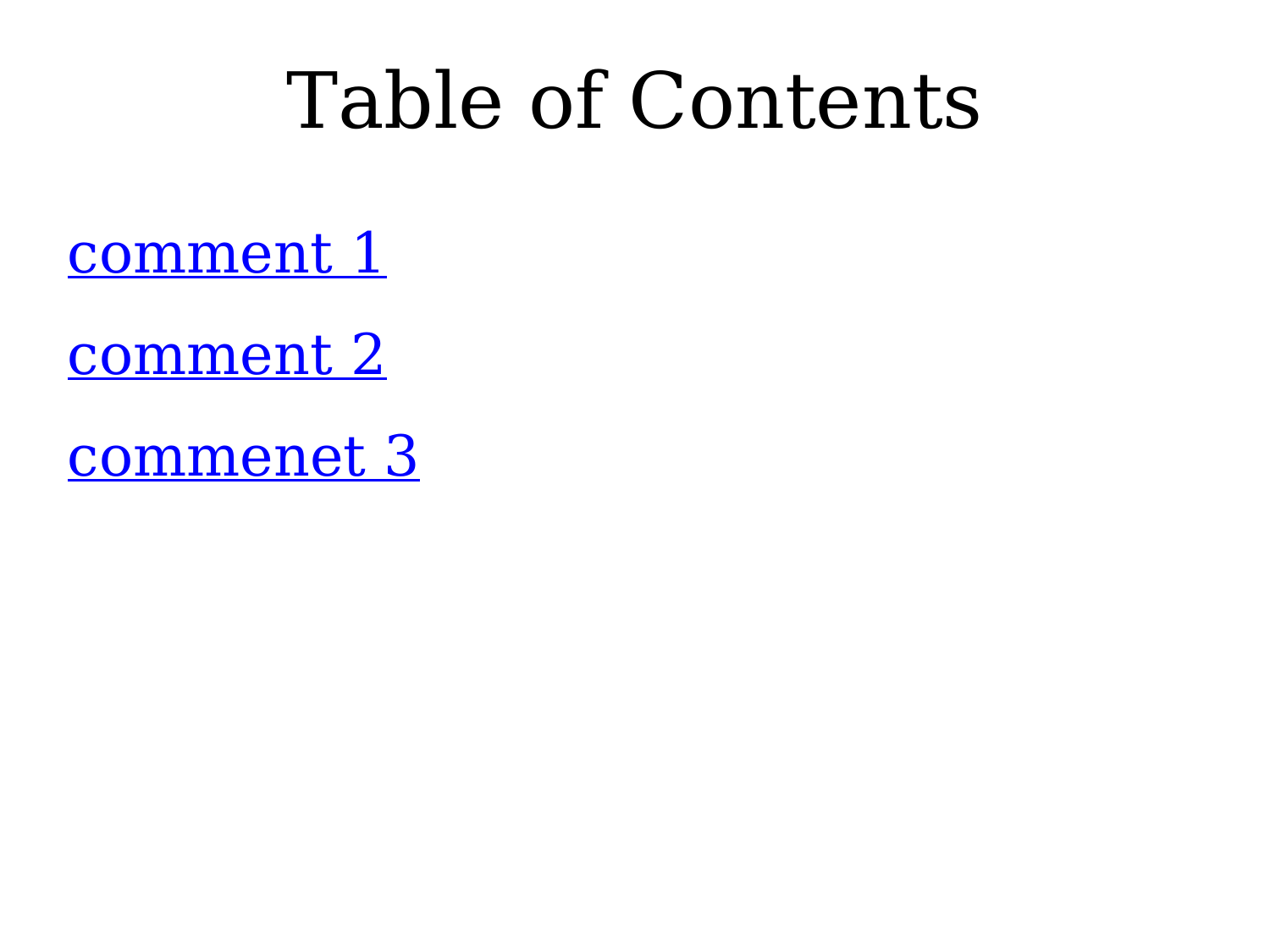

# Table of Contents
comment 1
comment 2
commenet 3